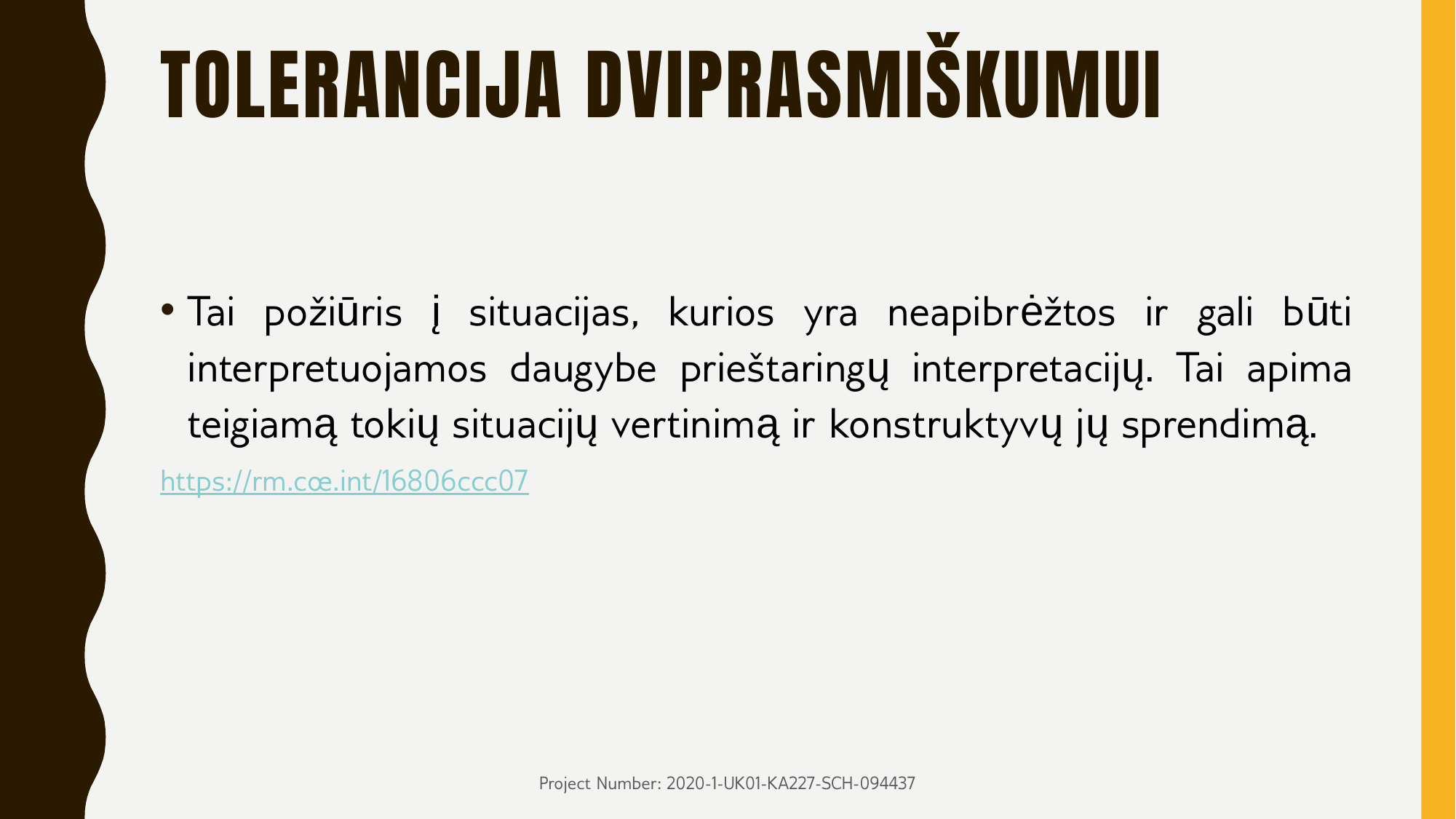

# Tolerancija dviprasmiškumui
Tai požiūris į situacijas, kurios yra neapibrėžtos ir gali būti interpretuojamos daugybe prieštaringų interpretacijų. Tai apima teigiamą tokių situacijų vertinimą ir konstruktyvų jų sprendimą.
https://rm.coe.int/16806ccc07

Project Number: 2020-1-UK01-KA227-SCH-094437